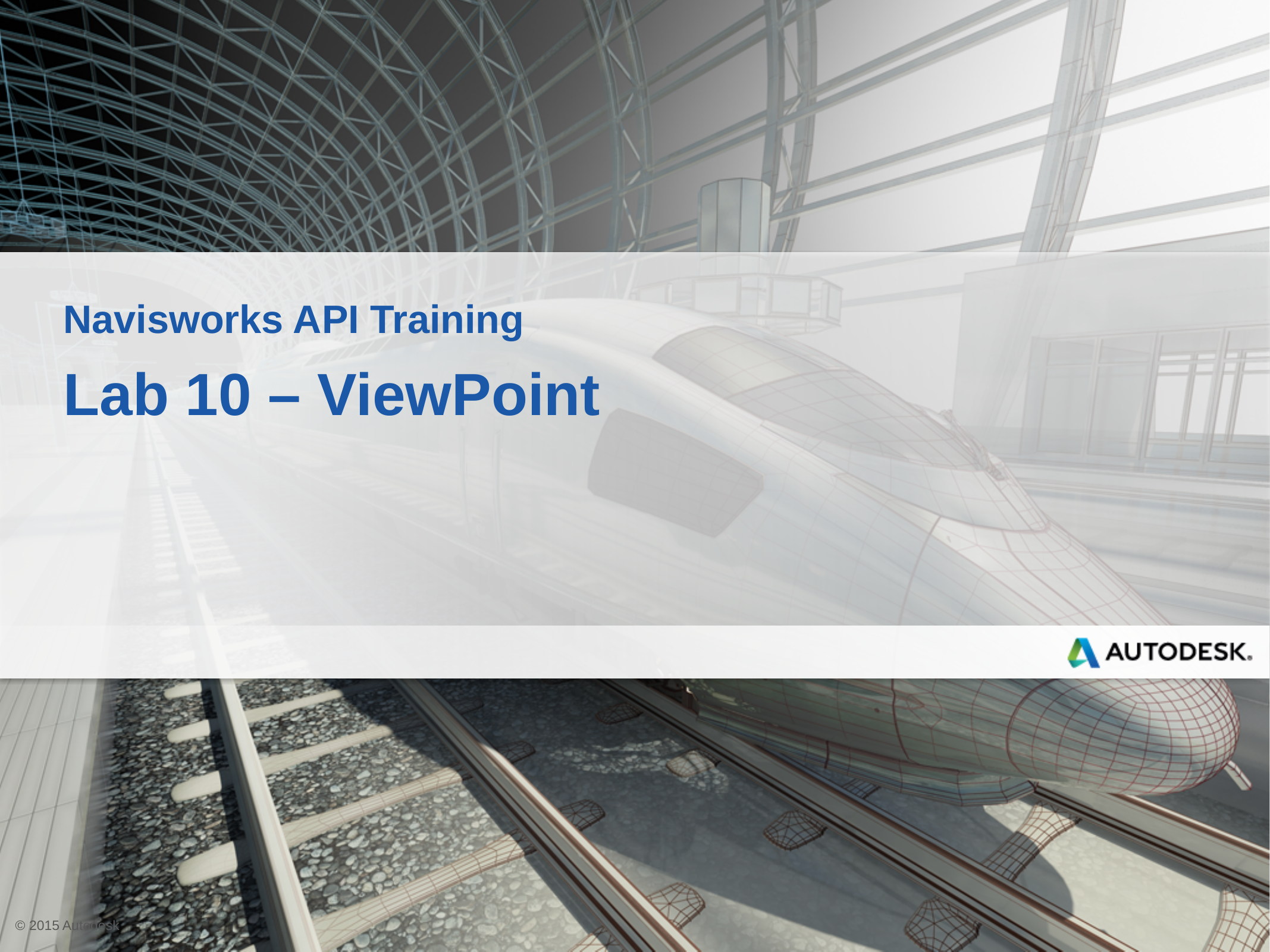

Navisworks API Training
Lab 10 – ViewPoint